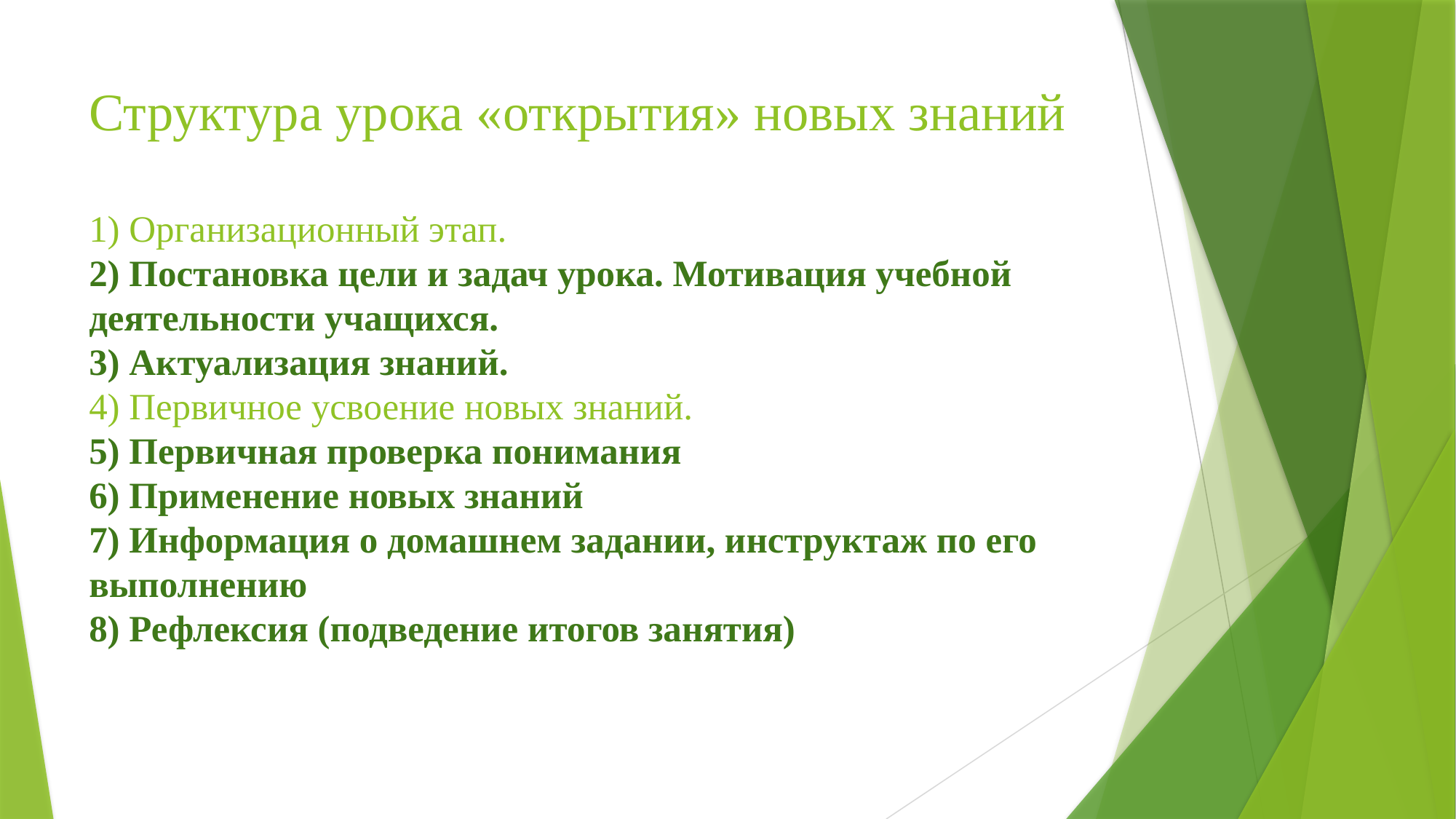

# Структура урока «открытия» новых знаний 1) Организационный этап. 2) Постановка цели и задач урока. Мотивация учебной деятельности учащихся. 3) Актуализация знаний. 4) Первичное усвоение новых знаний. 5) Первичная проверка понимания 6) Применение новых знаний 7) Информация о домашнем задании, инструктаж по его выполнению 8) Рефлексия (подведение итогов занятия)